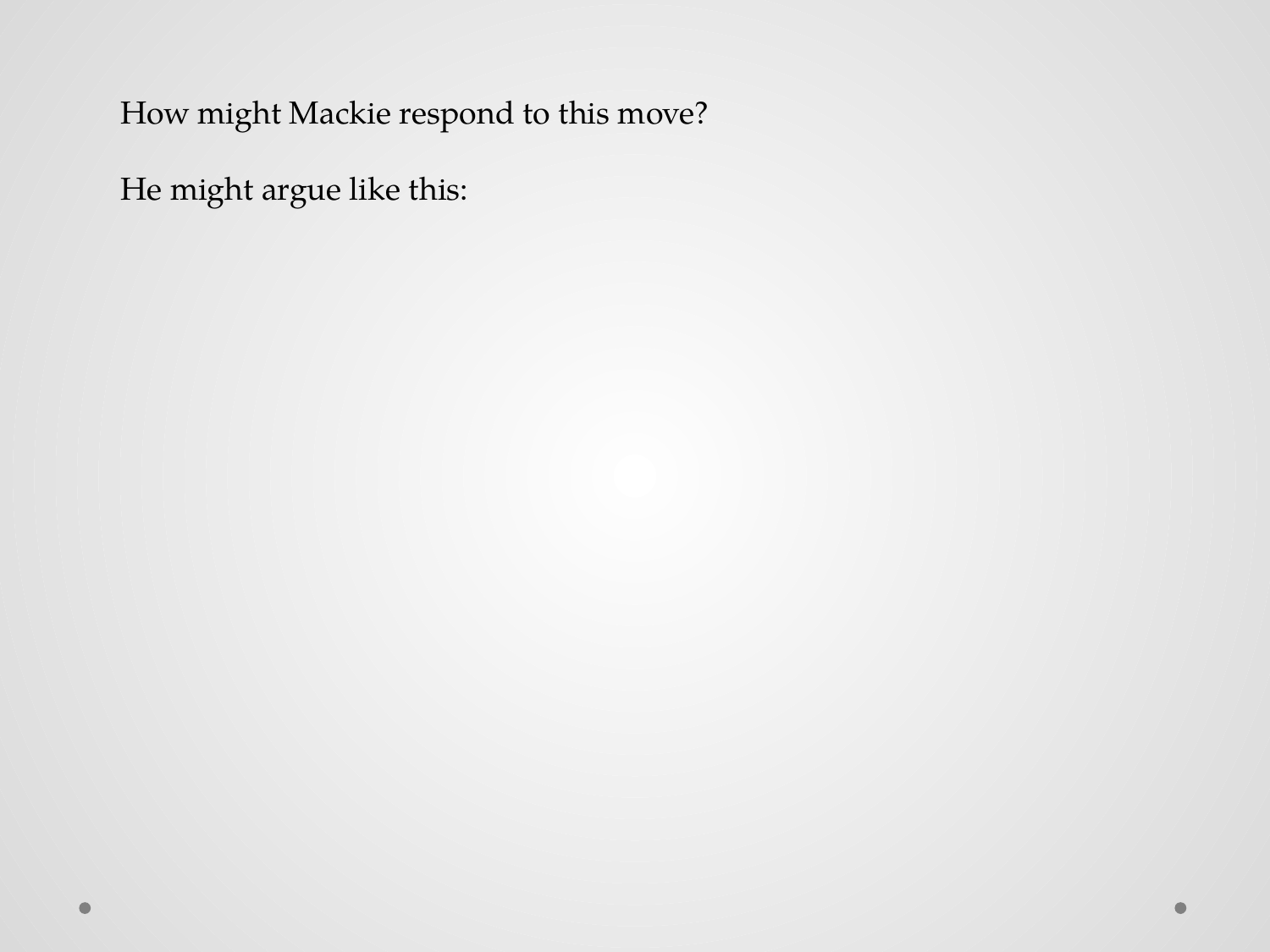

How might Mackie respond to this move?

He might argue like this: